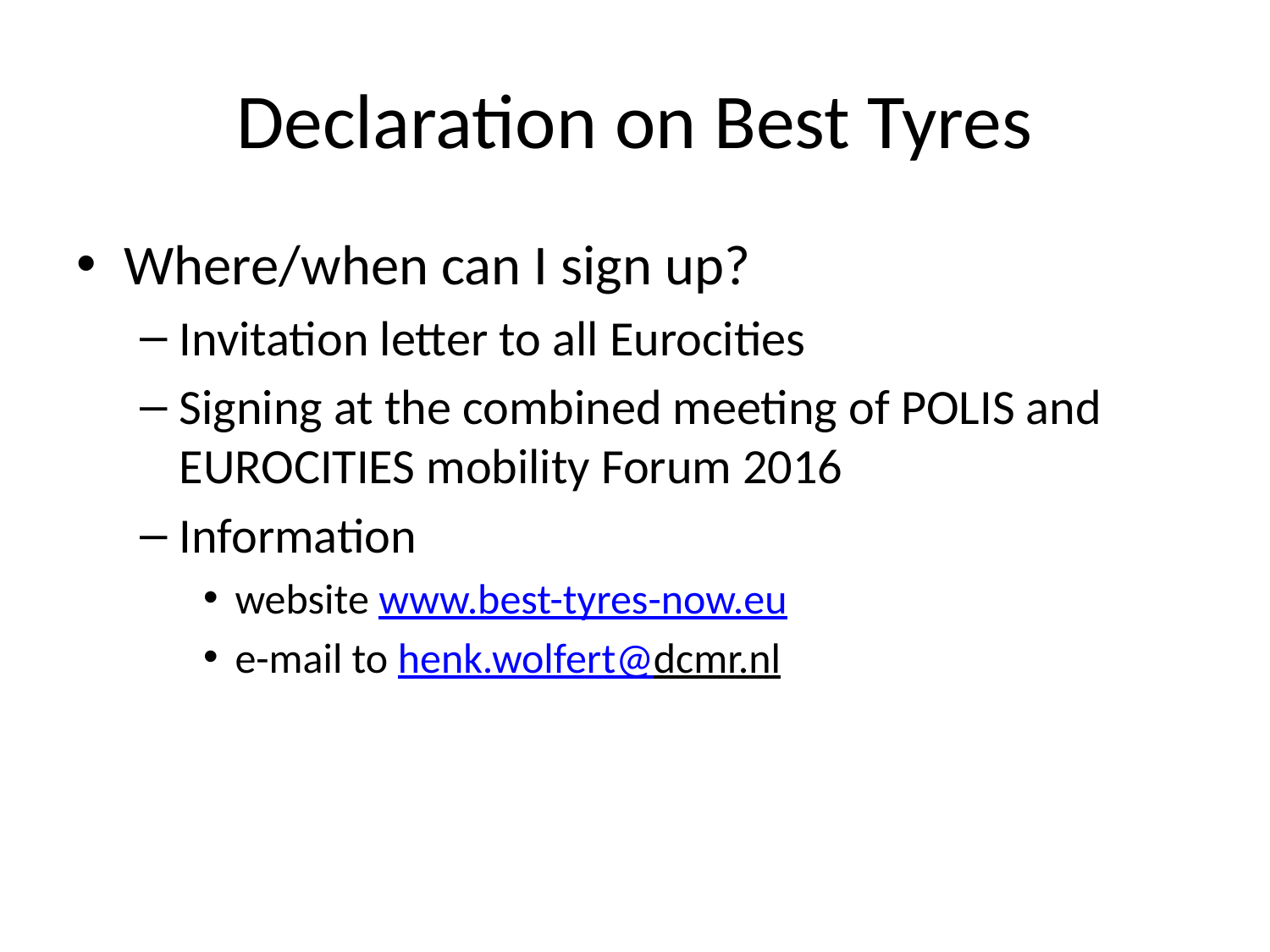

# Declaration on Best Tyres
Where/when can I sign up?
Invitation letter to all Eurocities
Signing at the combined meeting of POLIS and EUROCITIES mobility Forum 2016
Information
website www.best-tyres-now.eu
e-mail to henk.wolfert@dcmr.nl